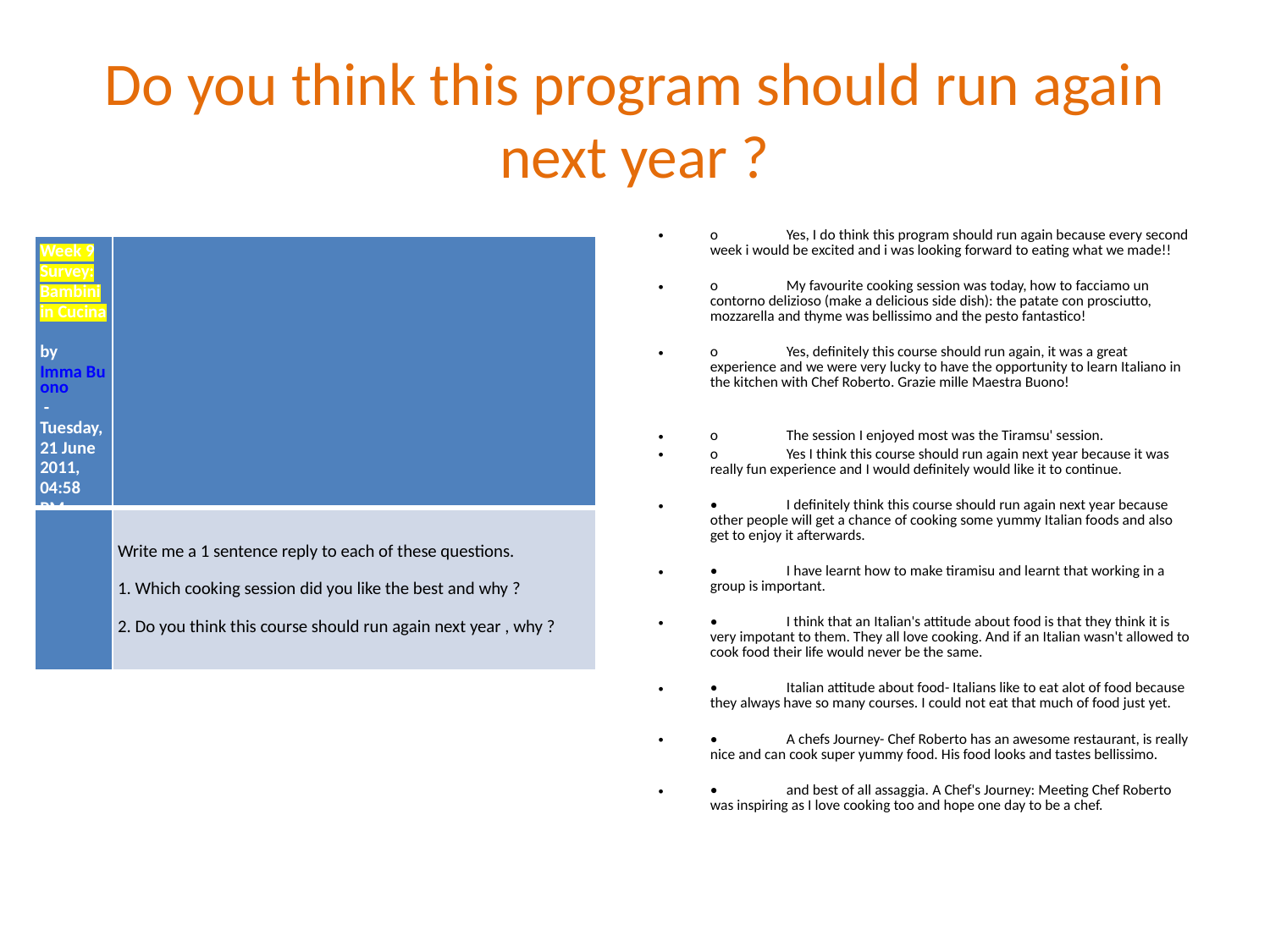

# Do you think this program should run again next year ?
o	Yes, I do think this program should run again because every second week i would be excited and i was looking forward to eating what we made!!

o	My favourite cooking session was today, how to facciamo un contorno delizioso (make a delicious side dish): the patate con prosciutto, mozzarella and thyme was bellissimo and the pesto fantastico!

o	Yes, definitely this course should run again, it was a great experience and we were very lucky to have the opportunity to learn Italiano in the kitchen with Chef Roberto. Grazie mille Maestra Buono!

o	The session I enjoyed most was the Tiramsu' session.
o	Yes I think this course should run again next year because it was really fun experience and I would definitely would like it to continue.

•	I definitely think this course should run again next year because other people will get a chance of cooking some yummy Italian foods and also get to enjoy it afterwards.

•	I have learnt how to make tiramisu and learnt that working in a group is important.

•	I think that an Italian's attitude about food is that they think it is very impotant to them. They all love cooking. And if an Italian wasn't allowed to cook food their life would never be the same.

•	Italian attitude about food- Italians like to eat alot of food because they always have so many courses. I could not eat that much of food just yet.

•	A chefs Journey- Chef Roberto has an awesome restaurant, is really nice and can cook super yummy food. His food looks and tastes bellissimo.

•	and best of all assaggia. A Chef's Journey: Meeting Chef Roberto was inspiring as I love cooking too and hope one day to be a chef.

| Week 9 Survey: Bambini in Cucina by Imma Buono - Tuesday, 21 June 2011, 04:58 PM |  |
| --- | --- |
|  | Write me a 1 sentence reply to each of these questions. 1. Which cooking session did you like the best and why ? 2. Do you think this course should run again next year , why ? |